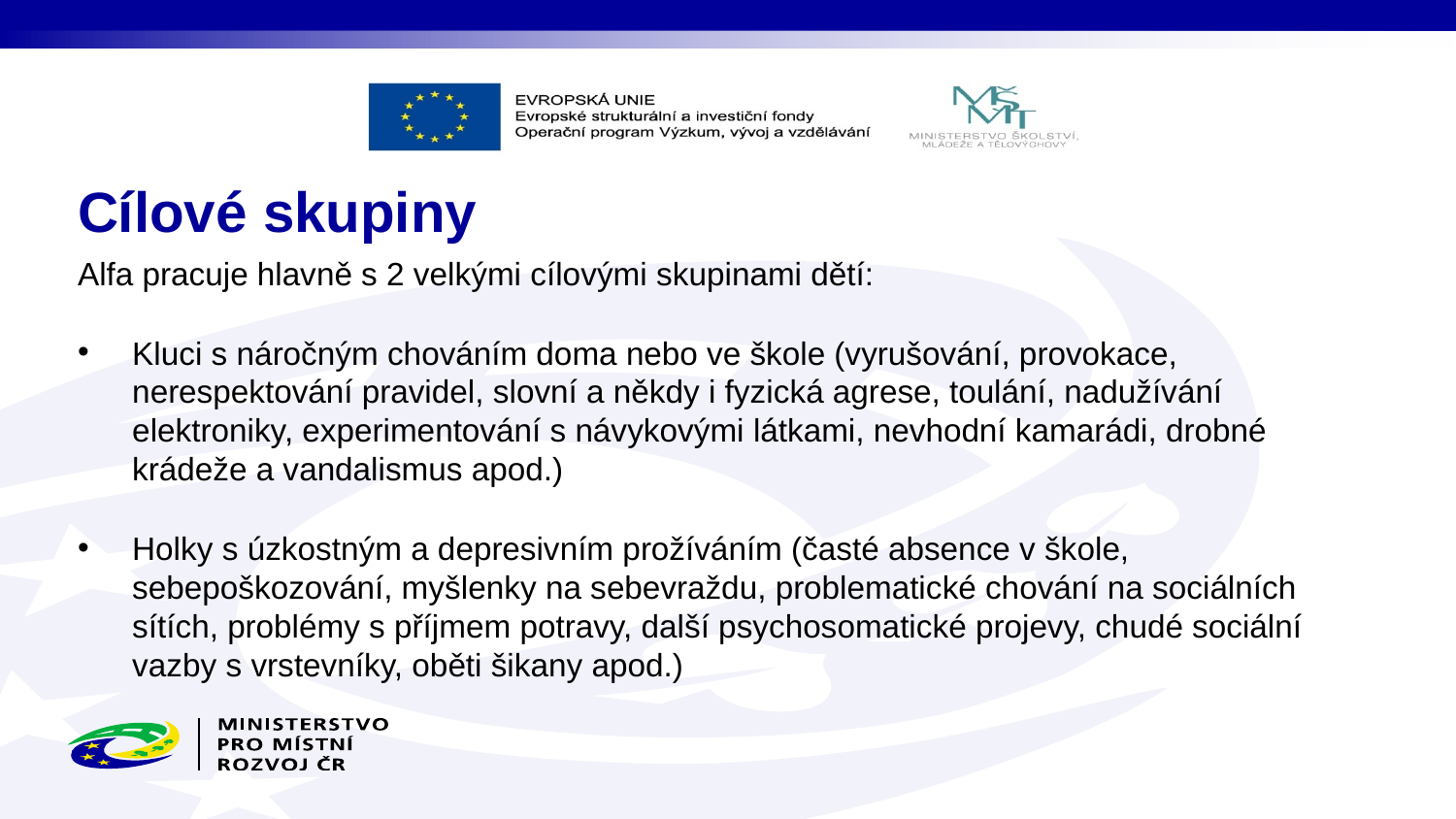

# Cílové skupiny
Alfa pracuje hlavně s 2 velkými cílovými skupinami dětí:
Kluci s náročným chováním doma nebo ve škole (vyrušování, provokace, nerespektování pravidel, slovní a někdy i fyzická agrese, toulání, nadužívání elektroniky, experimentování s návykovými látkami, nevhodní kamarádi, drobné krádeže a vandalismus apod.)
Holky s úzkostným a depresivním prožíváním (časté absence v škole, sebepoškozování, myšlenky na sebevraždu, problematické chování na sociálních sítích, problémy s příjmem potravy, další psychosomatické projevy, chudé sociální vazby s vrstevníky, oběti šikany apod.)